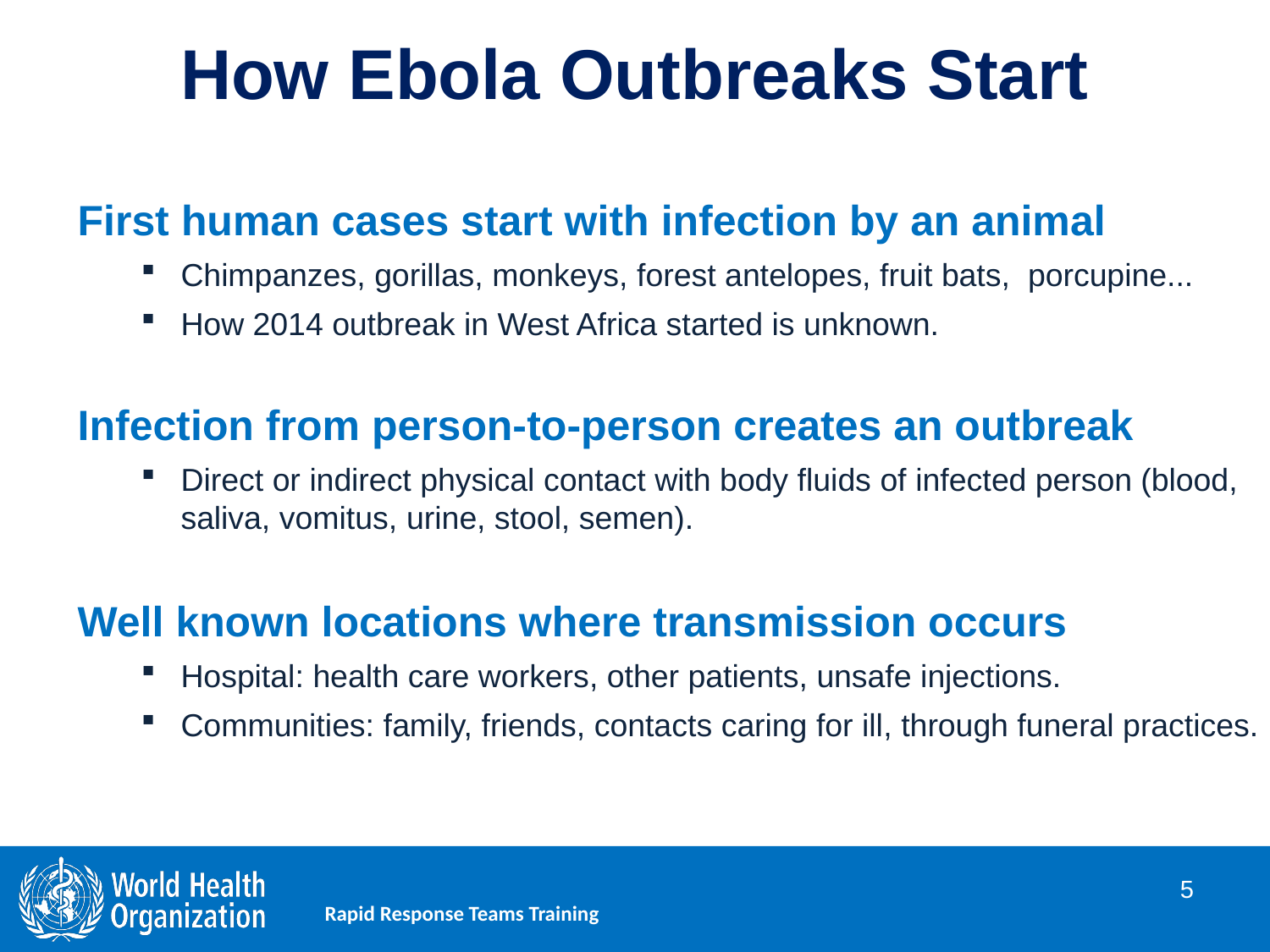

How Ebola Outbreaks Start
First human cases start with infection by an animal
Chimpanzes, gorillas, monkeys, forest antelopes, fruit bats,  porcupine...
How 2014 outbreak in West Africa started is unknown.

Infection from person-to-person creates an outbreak
Direct or indirect physical contact with body fluids of infected person (blood, saliva, vomitus, urine, stool, semen).

Well known locations where transmission occurs
Hospital: health care workers, other patients, unsafe injections.
Communities: family, friends, contacts caring for ill, through funeral practices.
5